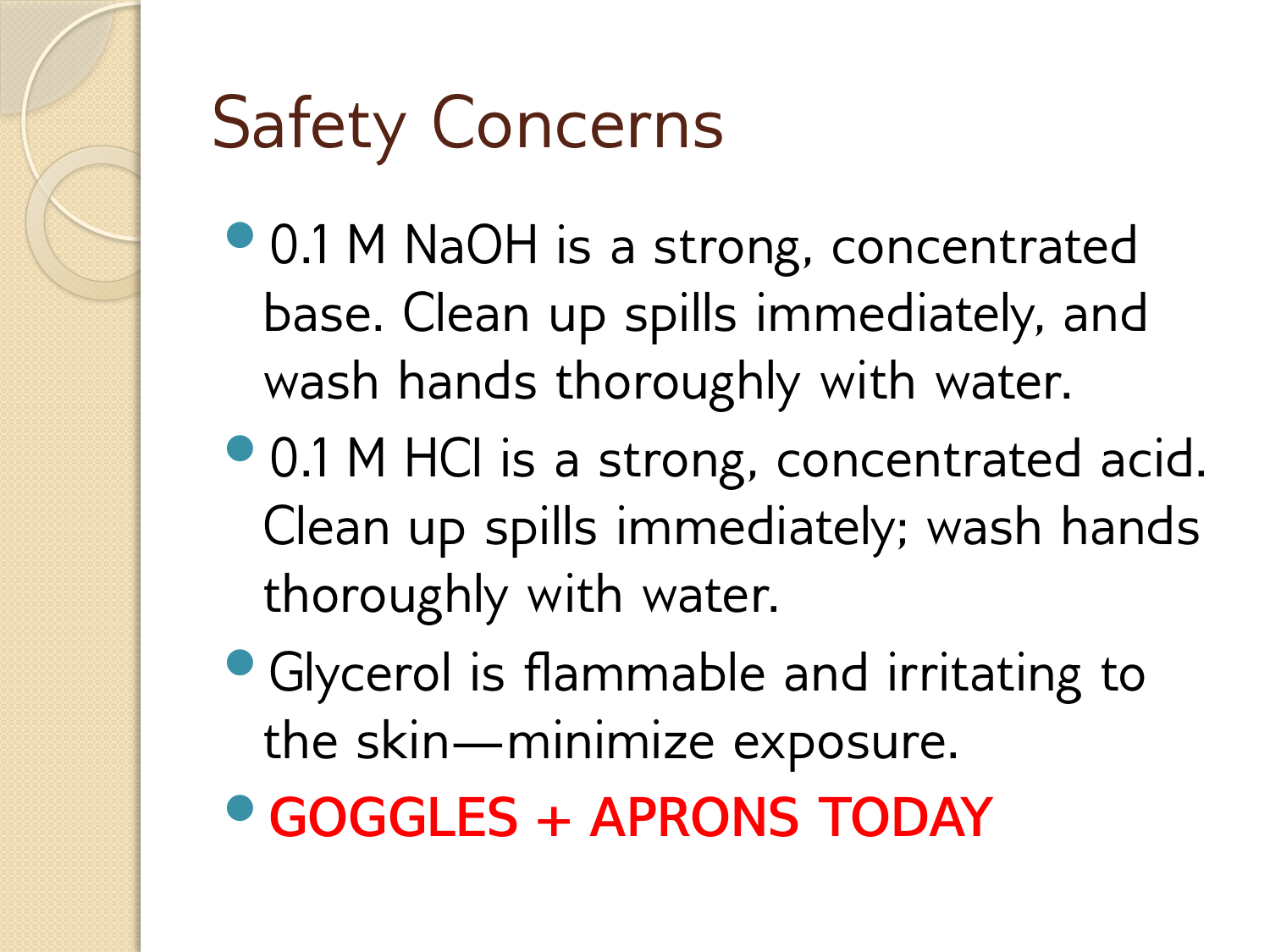

# Safety Concerns
0.1 M NaOH is a strong, concentrated base. Clean up spills immediately, and wash hands thoroughly with water.
0.1 M HCl is a strong, concentrated acid. Clean up spills immediately; wash hands thoroughly with water.
Glycerol is flammable and irritating to the skin—minimize exposure.
GOGGLES + APRONS TODAY